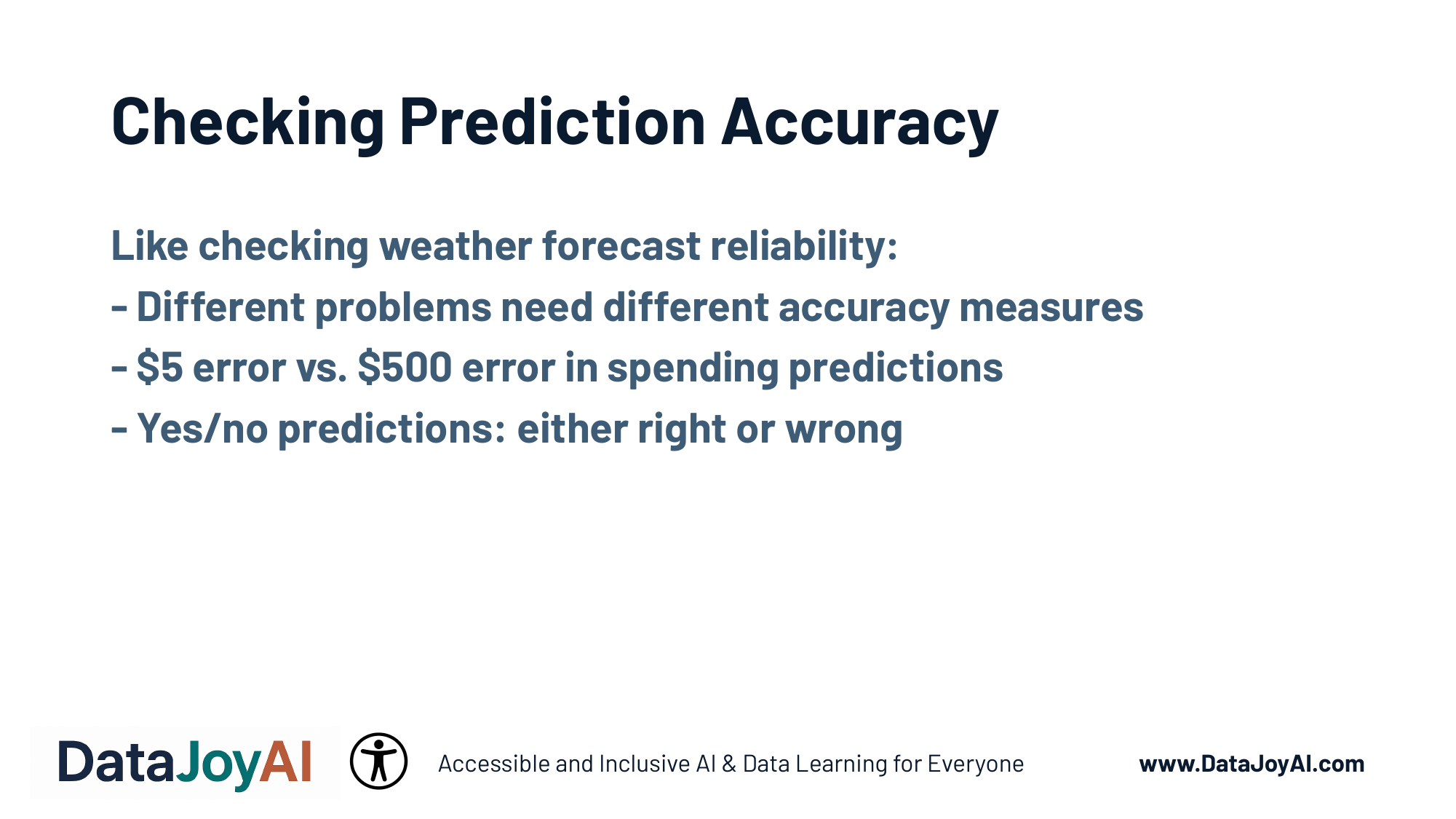

# Checking Prediction Accuracy
Like checking weather forecast reliability:
- Different problems need different accuracy measures
- $5 error vs. $500 error in spending predictions
- Yes/no predictions: either right or wrong